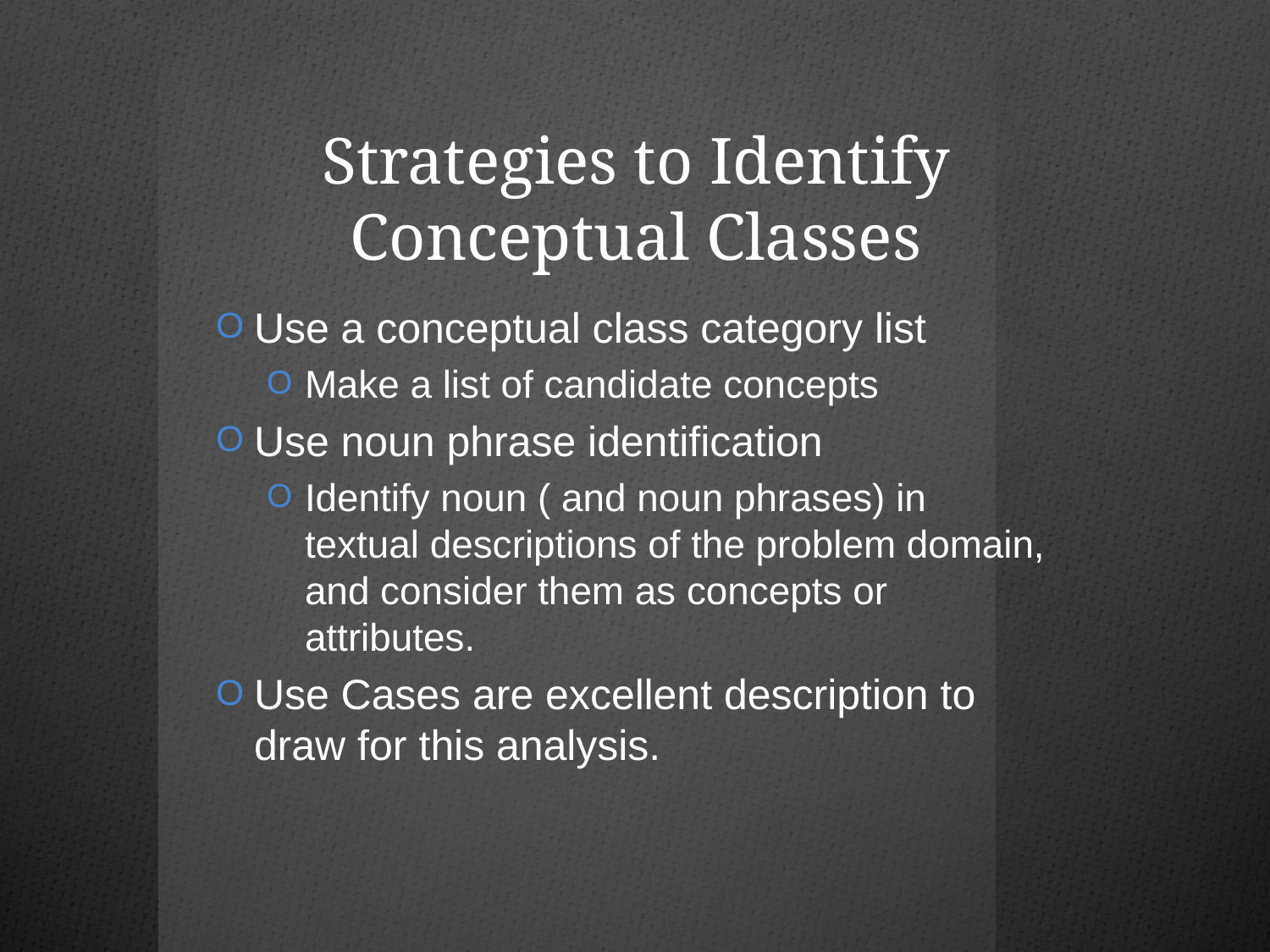

# Strategies to Identify Conceptual Classes
Use a conceptual class category list
Make a list of candidate concepts
Use noun phrase identification
Identify noun ( and noun phrases) in textual descriptions of the problem domain, and consider them as concepts or attributes.
Use Cases are excellent description to draw for this analysis.